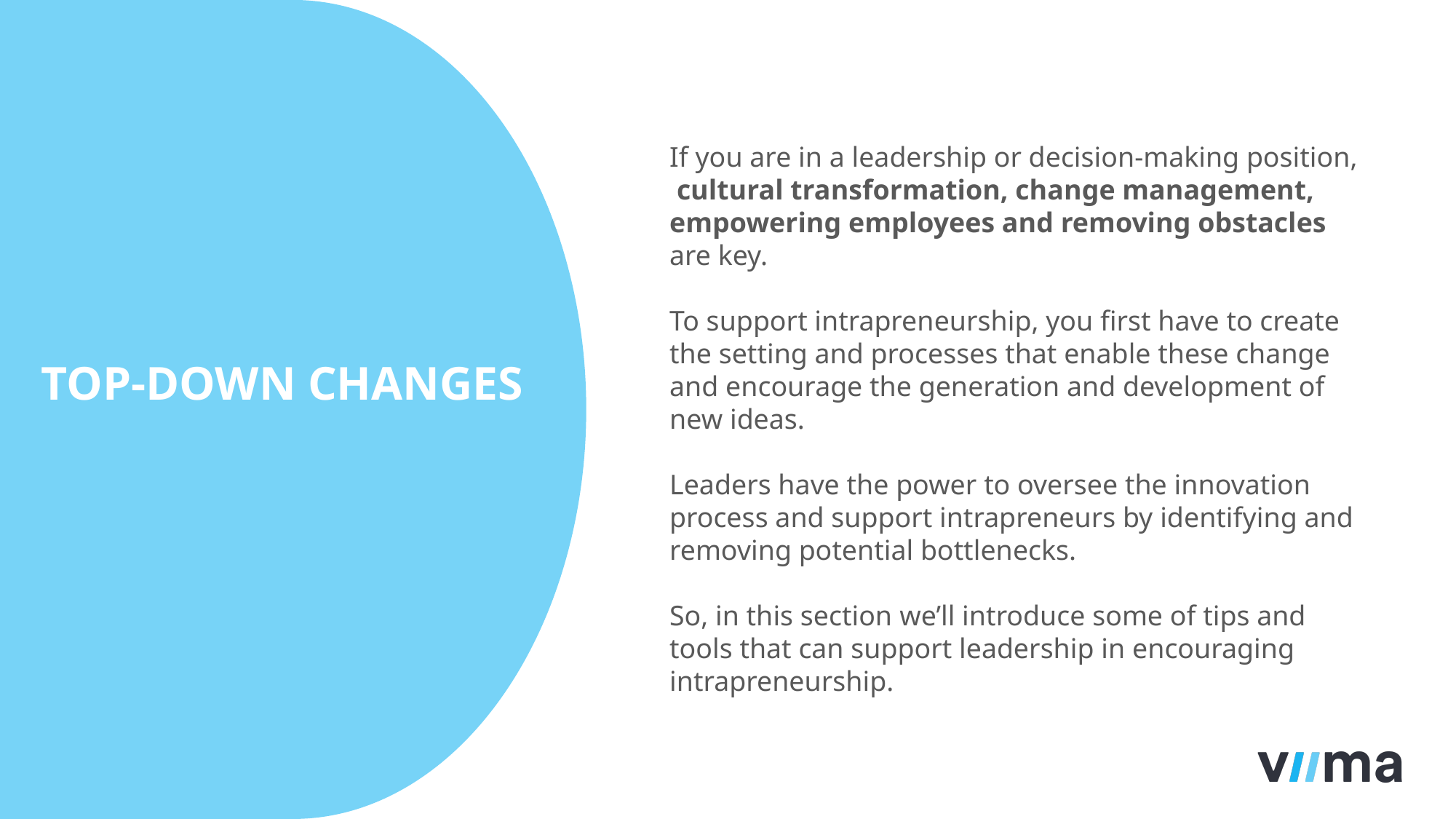

If you are in a leadership or decision-making position,  cultural transformation, change management, empowering employees and removing obstacles are key.

To support intrapreneurship, you first have to create the setting and processes that enable these change and encourage the generation and development of new ideas.

Leaders have the power to oversee the innovation process and support intrapreneurs by identifying and removing potential bottlenecks.

So, in this section we’ll introduce some of tips and tools that can support leadership in encouraging intrapreneurship.

TOP-DOWN CHANGES